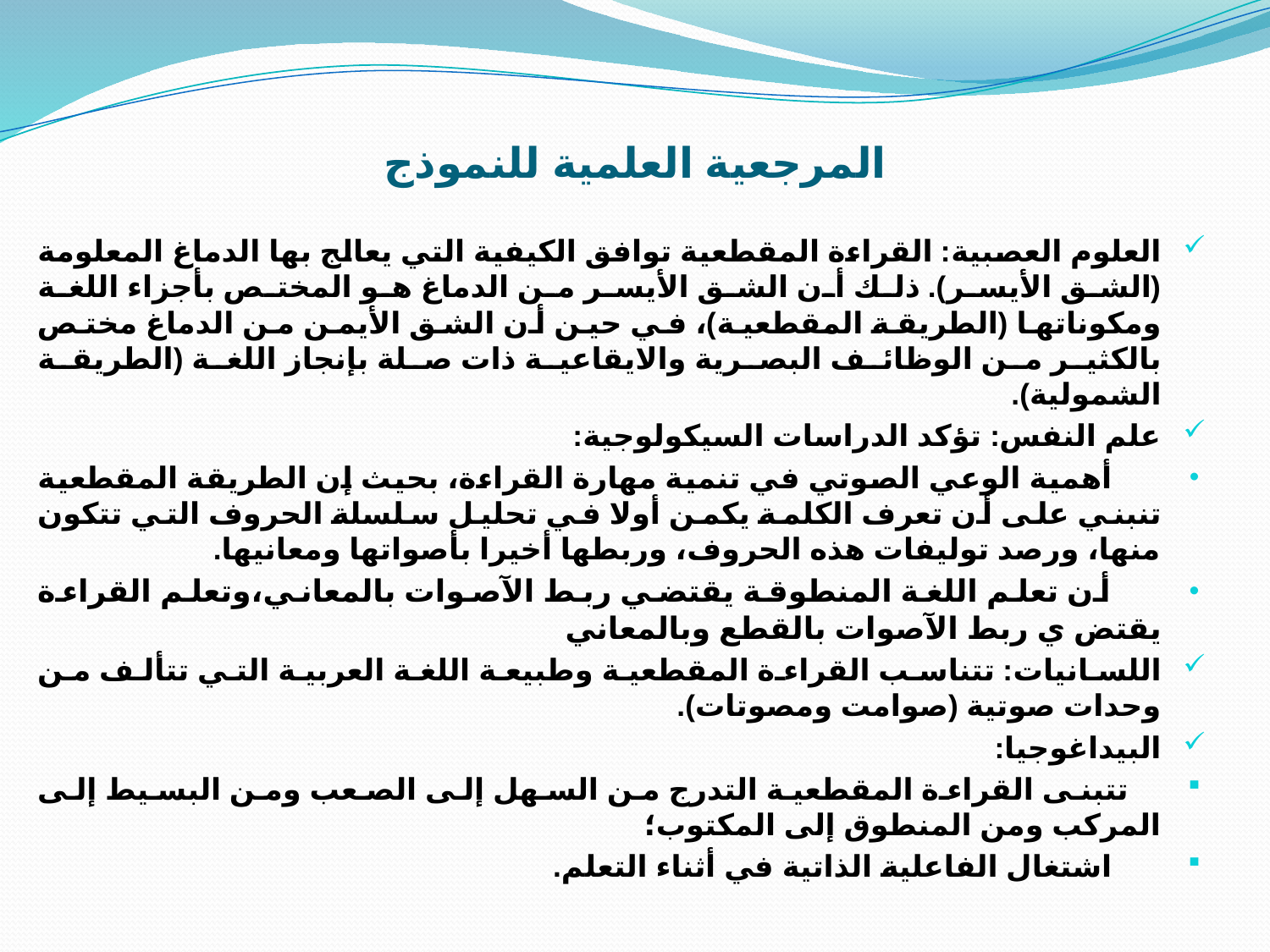

# المرجعية العلمية للنموذج
العلوم العصبية: القراءة المقطعية توافق الكيفية التي يعالج بها الدماغ المعلومة (الشق الأيسر). ذلك أن الشق الأيسر من الدماغ هو المختص بأجزاء اللغة ومكوناتها (الطريقة المقطعية)، في حين أن الشق الأيمن من الدماغ مختص بالكثير من الوظائف البصرية والايقاعية ذات صلة بإنجاز اللغة (الطريقة الشمولية).
علم النفس: تؤكد الدراسات السيكولوجية:
      أهمية الوعي الصوتي في تنمية مهارة القراءة، بحيث إن الطريقة المقطعية تنبني على أن تعرف الكلمة يكمن أولا في تحليل سلسلة الحروف التي تتكون منها، ورصد توليفات هذه الحروف، وربطها أخيرا بأصواتها ومعانيها.
      أن تعلم اللغة المنطوقة يقتضي ربط الآصوات بالمعاني،وتعلم القراءة يقتض ي ربط الآصوات بالقطع وبالمعاني
اللسانيات: تتناسب القراءة المقطعية وطبيعة اللغة العربية التي تتألف من وحدات صوتية (صوامت ومصوتات).
البيداغوجيا:
    تتبنى القراءة المقطعية التدرج من السهل إلى الصعب ومن البسيط إلى المركب ومن المنطوق إلى المكتوب؛
      اشتغال الفاعلية الذاتية في أثناء التعلم.